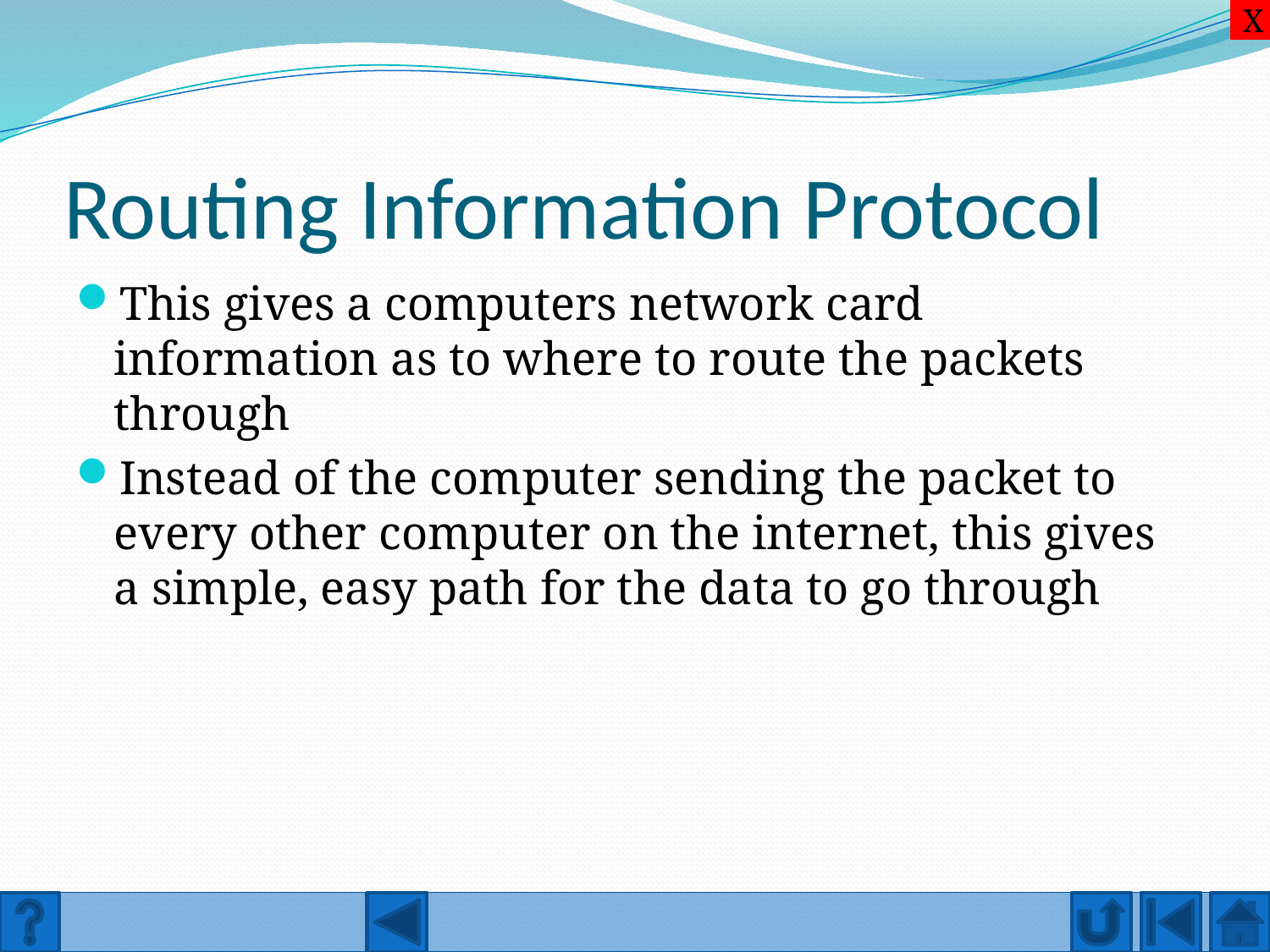

X
# Routing Information Protocol
This gives a computers network card information as to where to route the packets through
Instead of the computer sending the packet to every other computer on the internet, this gives a simple, easy path for the data to go through